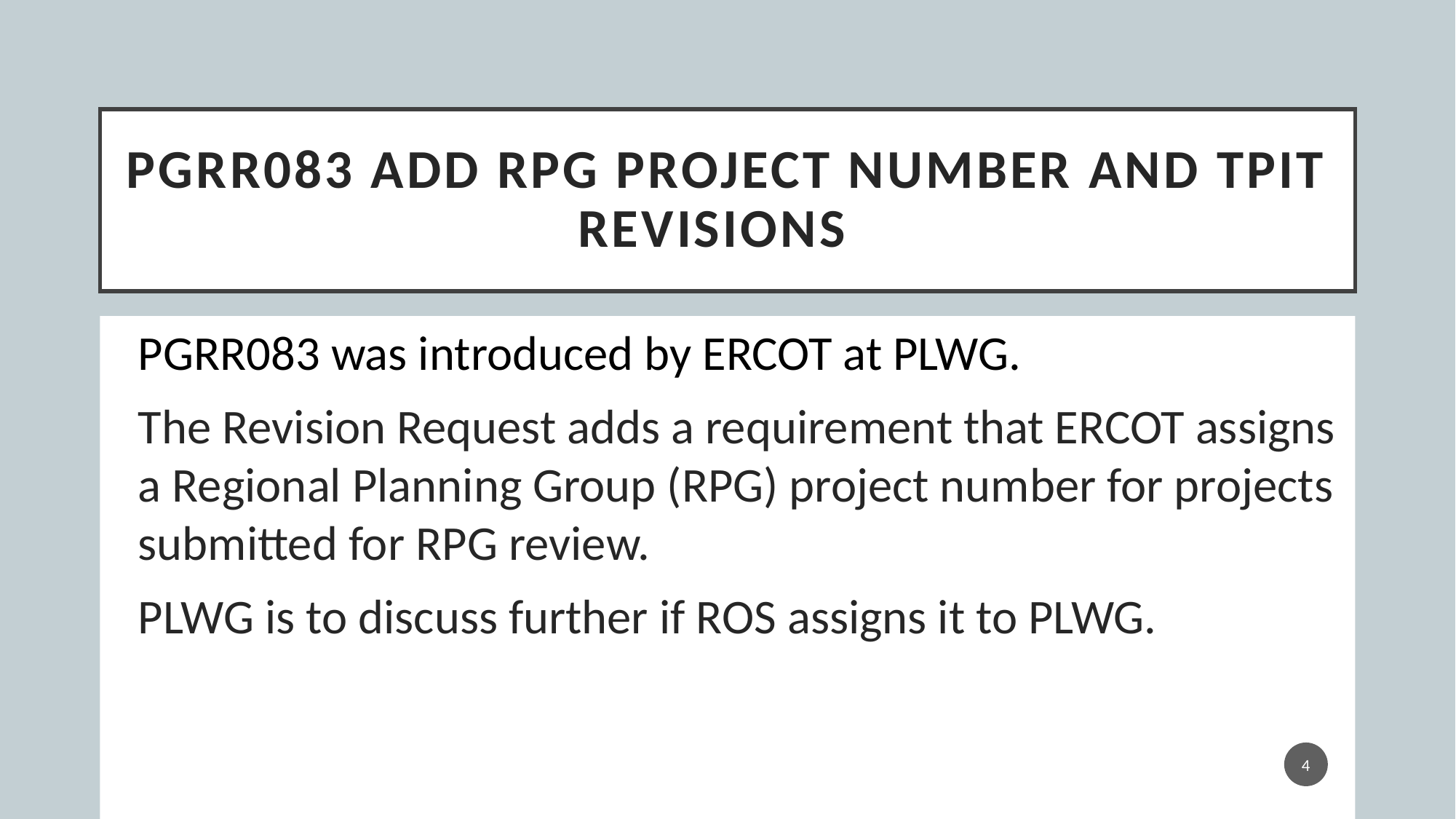

# PGRR083 Add RPG Project Number and TPIT Revisions
PGRR083 was introduced by ERCOT at PLWG.
The Revision Request adds a requirement that ERCOT assigns a Regional Planning Group (RPG) project number for projects submitted for RPG review.
PLWG is to discuss further if ROS assigns it to PLWG.

4